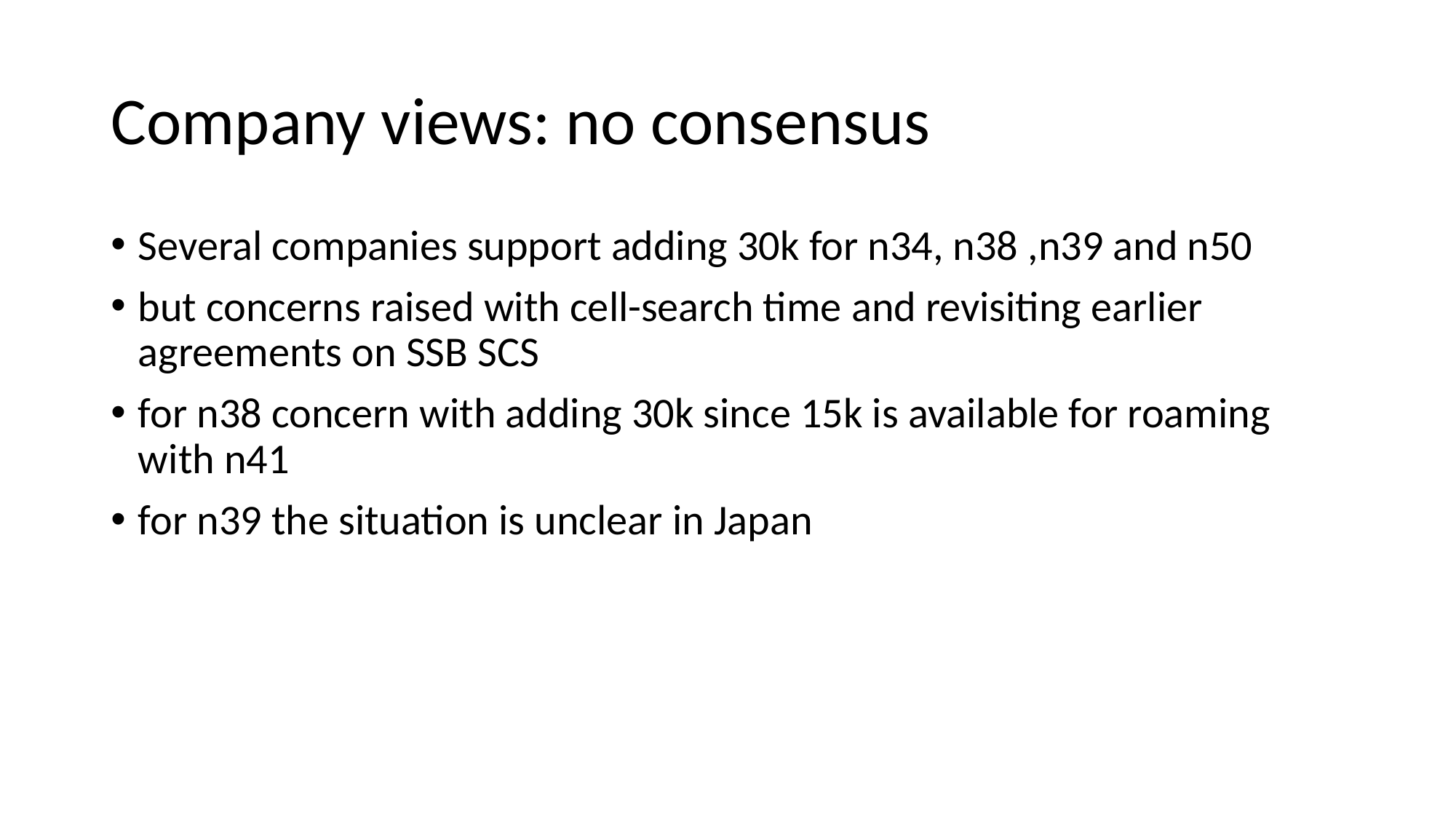

# Company views: no consensus
Several companies support adding 30k for n34, n38 ,n39 and n50
but concerns raised with cell-search time and revisiting earlier agreements on SSB SCS
for n38 concern with adding 30k since 15k is available for roaming with n41
for n39 the situation is unclear in Japan